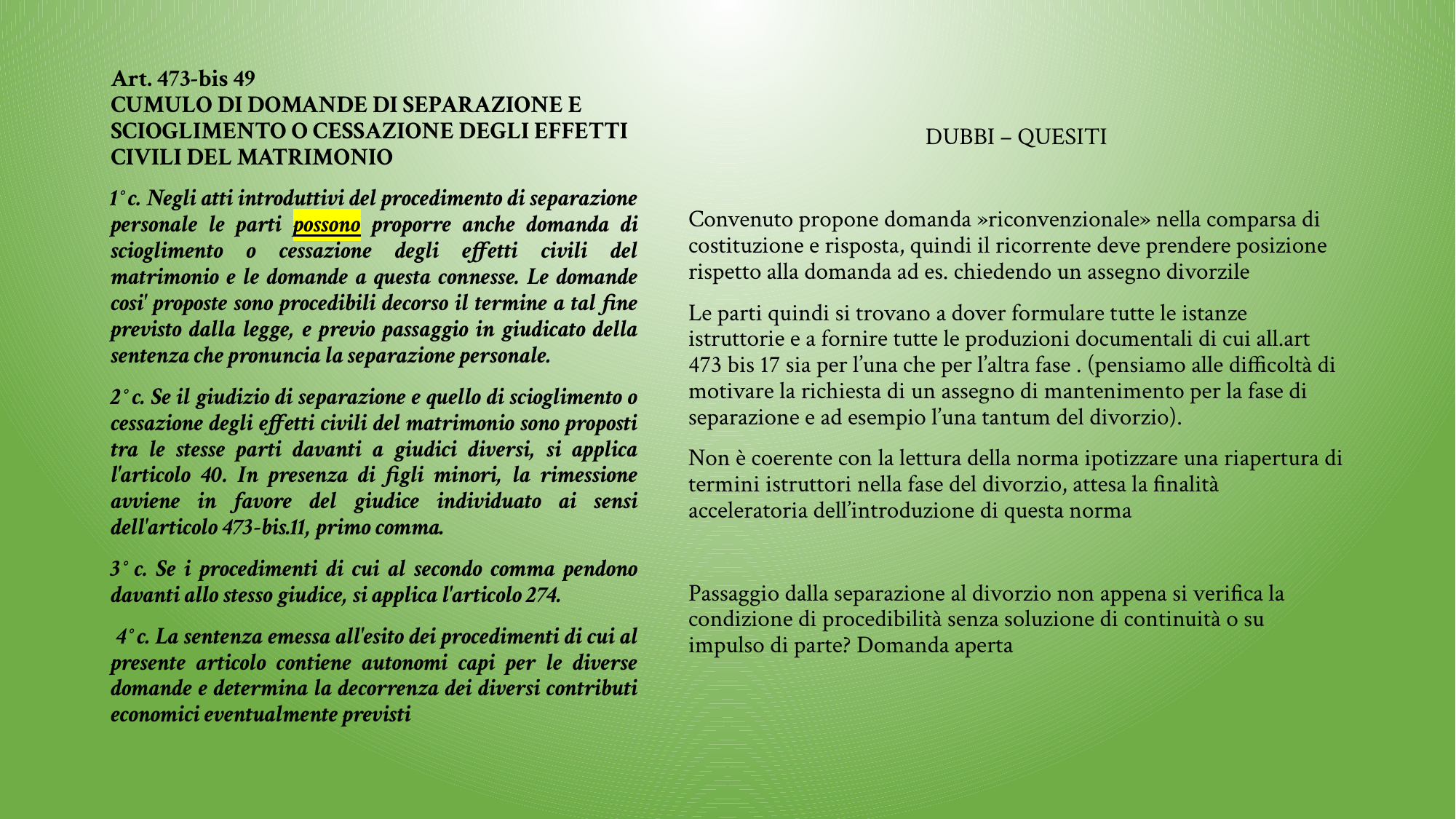

Art. 473-bis 49
CUMULO DI DOMANDE DI SEPARAZIONE E SCIOGLIMENTO O CESSAZIONE DEGLI EFFETTI CIVILI DEL MATRIMONIO
1° c. Negli atti introduttivi del procedimento di separazione personale le parti possono proporre anche domanda di scioglimento o cessazione degli effetti civili del matrimonio e le domande a questa connesse. Le domande cosi' proposte sono procedibili decorso il termine a tal fine previsto dalla legge, e previo passaggio in giudicato della sentenza che pronuncia la separazione personale.
2° c. Se il giudizio di separazione e quello di scioglimento o cessazione degli effetti civili del matrimonio sono proposti tra le stesse parti davanti a giudici diversi, si applica l'articolo 40. In presenza di figli minori, la rimessione avviene in favore del giudice individuato ai sensi dell'articolo 473-bis.11, primo comma.
3° c. Se i procedimenti di cui al secondo comma pendono davanti allo stesso giudice, si applica l'articolo 274.
 4° c. La sentenza emessa all'esito dei procedimenti di cui al presente articolo contiene autonomi capi per le diverse domande e determina la decorrenza dei diversi contributi economici eventualmente previsti
DUBBI – QUESITI

Convenuto propone domanda »riconvenzionale» nella comparsa di costituzione e risposta, quindi il ricorrente deve prendere posizione rispetto alla domanda ad es. chiedendo un assegno divorzile
Le parti quindi si trovano a dover formulare tutte le istanze istruttorie e a fornire tutte le produzioni documentali di cui all.art 473 bis 17 sia per l’una che per l’altra fase . (pensiamo alle difficoltà di motivare la richiesta di un assegno di mantenimento per la fase di separazione e ad esempio l’una tantum del divorzio).
Non è coerente con la lettura della norma ipotizzare una riapertura di termini istruttori nella fase del divorzio, attesa la finalità acceleratoria dell’introduzione di questa norma

Passaggio dalla separazione al divorzio non appena si verifica la condizione di procedibilità senza soluzione di continuità o su impulso di parte? Domanda aperta